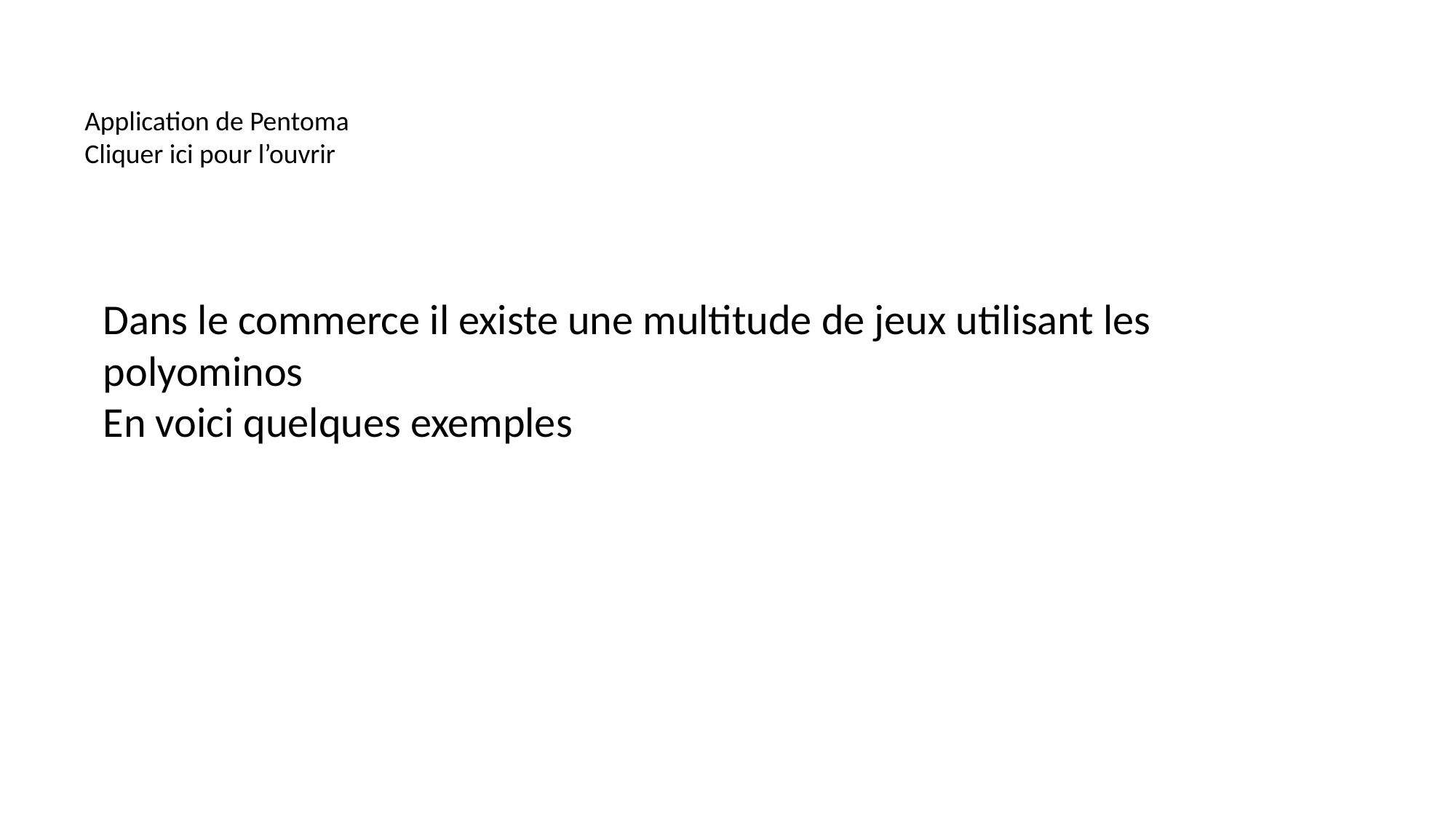

Application de Pentoma
Cliquer ici pour l’ouvrir
Dans le commerce il existe une multitude de jeux utilisant les polyominos
En voici quelques exemples